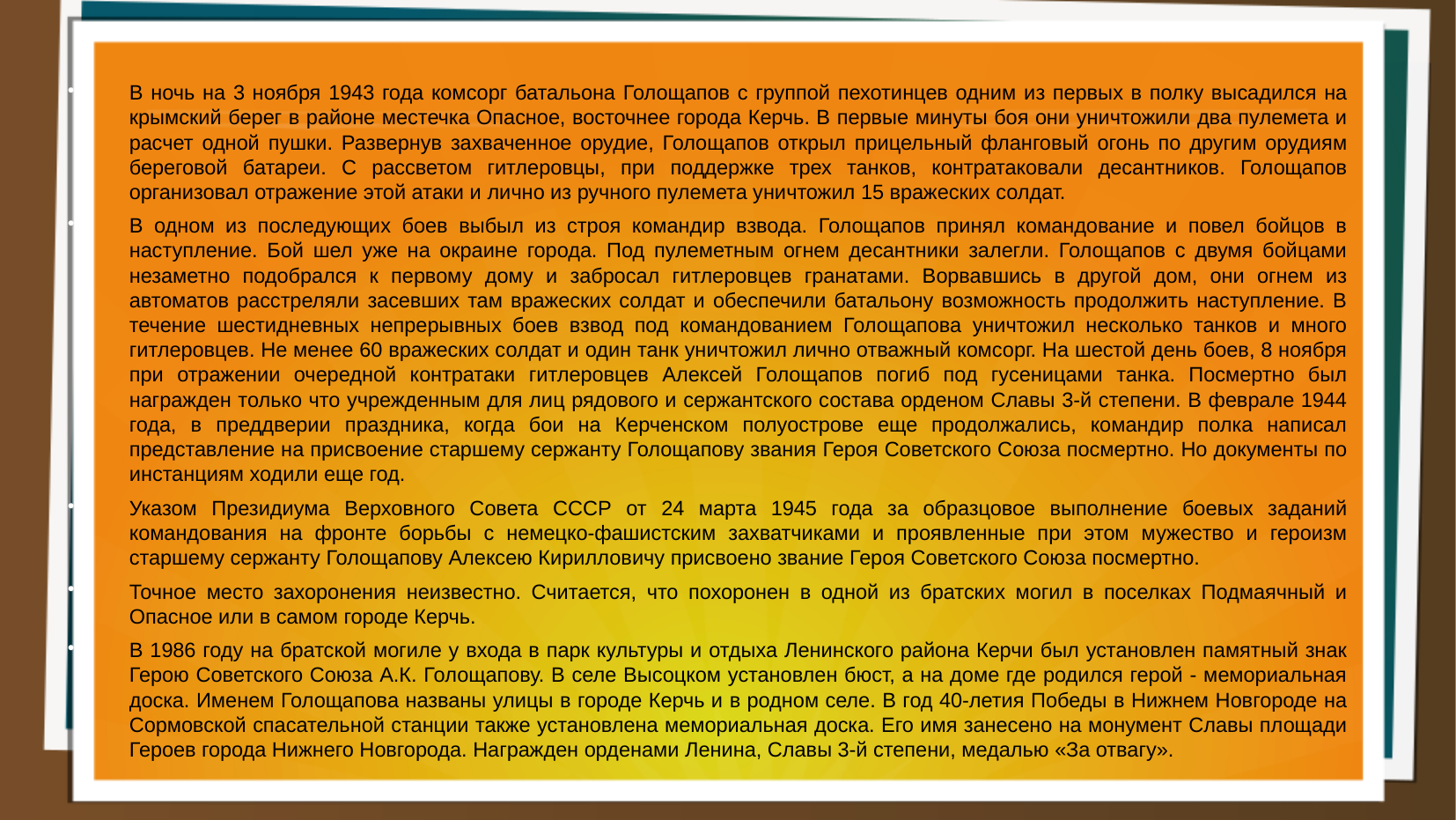

В ночь на 3 ноября 1943 года комсорг батальона Голощапов с группой пехотинцев одним из первых в полку высадился на крымский берег в районе местечка Опасное, восточнее города Керчь. В первые минуты боя они уничтожили два пулемета и расчет одной пушки. Развернув захваченное орудие, Голощапов открыл прицельный фланговый огонь по другим орудиям береговой батареи. С рассветом гитлеровцы, при поддержке трех танков, контратаковали десантников. Голощапов организовал отражение этой атаки и лично из ручного пулемета уничтожил 15 вражеских солдат.
В одном из последующих боев выбыл из строя командир взвода. Голощапов принял командование и повел бойцов в наступление. Бой шел уже на окраине города. Под пулеметным огнем десантники залегли. Голощапов с двумя бойцами незаметно подобрался к первому дому и забросал гитлеровцев гранатами. Ворвавшись в другой дом, они огнем из автоматов расстреляли засевших там вражеских солдат и обеспечили батальону возможность продолжить наступление. В течение шестидневных непрерывных боев взвод под командованием Голощапова уничтожил несколько танков и много гитлеровцев. Не менее 60 вражеских солдат и один танк уничтожил лично отважный комсорг. На шестой день боев, 8 ноября при отражении очередной контратаки гитлеровцев Алексей Голощапов погиб под гусеницами танка. Посмертно был награжден только что учрежденным для лиц рядового и сержантского состава орденом Славы 3-й степени. В феврале 1944 года, в преддверии праздника, когда бои на Керченском полуострове еще продолжались, командир полка написал представление на присвоение старшему сержанту Голощапову звания Героя Советского Союза посмертно. Но документы по инстанциям ходили еще год.
Указом Президиума Верховного Совета СССР от 24 марта 1945 года за образцовое выполнение боевых заданий командования на фронте борьбы с немецко-фашистским захватчиками и проявленные при этом мужество и героизм старшему сержанту Голощапову Алексею Кирилловичу присвоено звание Героя Советского Союза посмертно.
Точное место захоронения неизвестно. Считается, что похоронен в одной из братских могил в поселках Подмаячный и Опасное или в самом городе Керчь.
В 1986 году на братской могиле у входа в парк культуры и отдыха Ленинского района Керчи был установлен памятный знак Герою Советского Союза А.К. Голощапову. В селе Высоцком установлен бюст, а на доме где родился герой - мемориальная доска. Именем Голощапова названы улицы в городе Керчь и в родном селе. В год 40-летия Победы в Нижнем Новгороде на Сормовской спасательной станции также установлена мемориальная доска. Его имя занесено на монумент Славы площади Героев города Нижнего Новгорода. Награжден орденами Ленина, Славы 3-й степени, медалью «За отвагу».